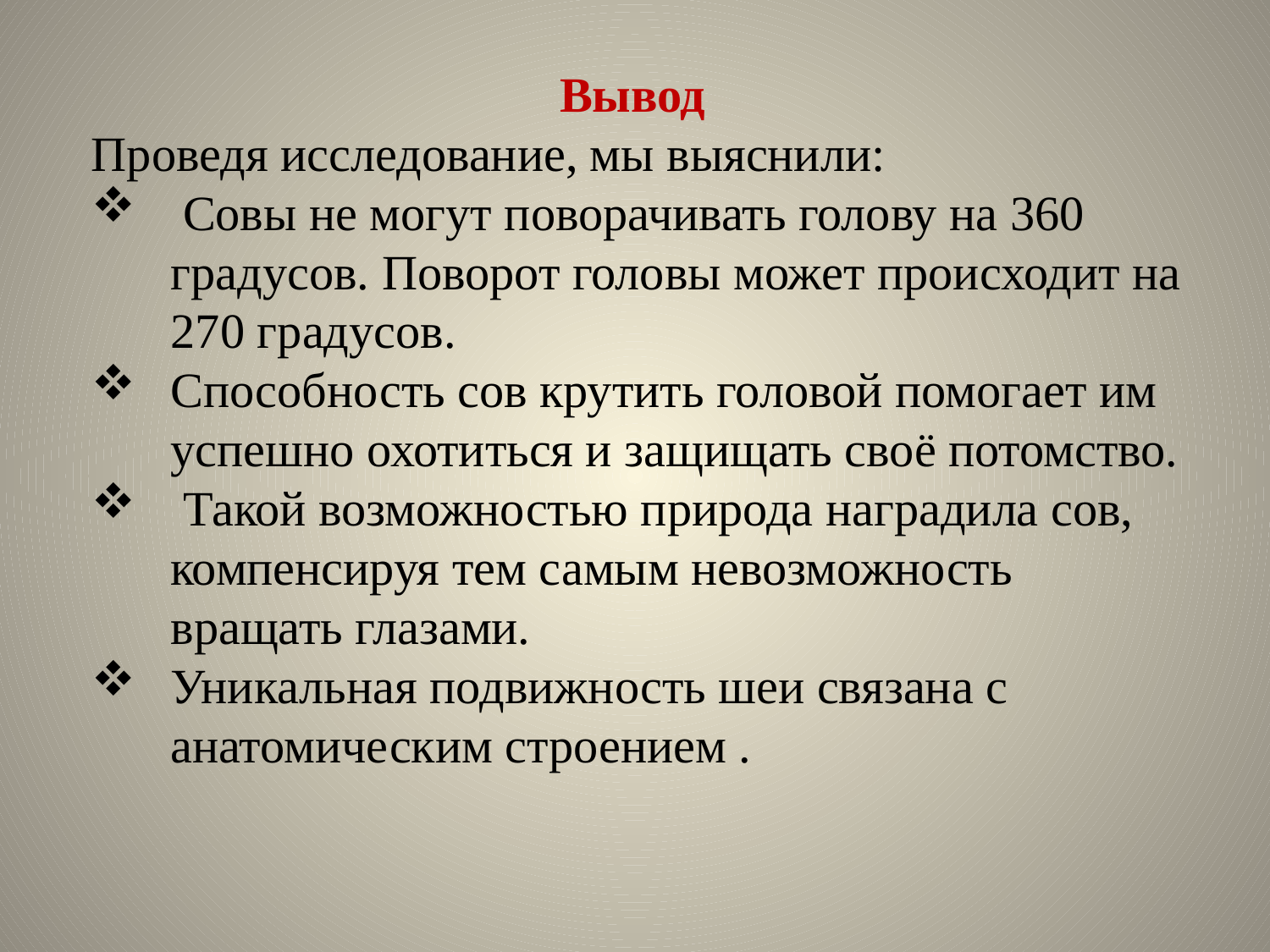

Вывод
Проведя исследование, мы выяснили:
 Совы не могут поворачивать голову на 360 градусов. Поворот головы может происходит на 270 градусов.
Способность сов крутить головой помогает им успешно охотиться и защищать своё потомство.
 Такой возможностью природа наградила сов, компенсируя тем самым невозможность вращать глазами.
Уникальная подвижность шеи связана с анатомическим строением .